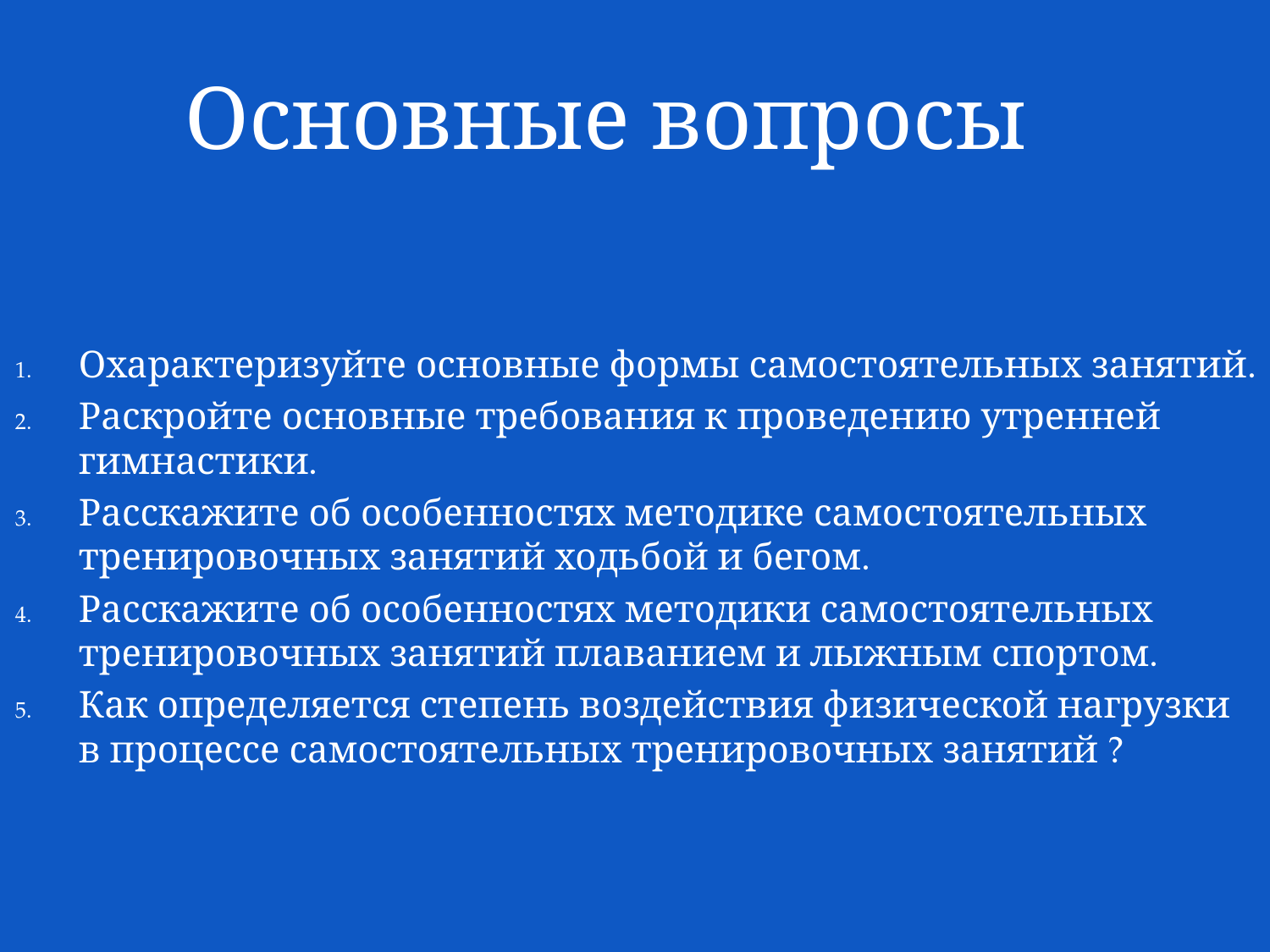

# Основные вопросы
Охарактеризуйте основные формы самостоятельных занятий.
Раскройте основные требования к проведению утренней гимнастики.
Расскажите об особенностях методике самостоятельных тренировочных занятий ходьбой и бегом.
Расскажите об особенностях методики самостоятельных тренировочных занятий плаванием и лыжным спортом.
Как определяется степень воздействия физической нагрузки в процессе самостоятельных тренировочных занятий ?